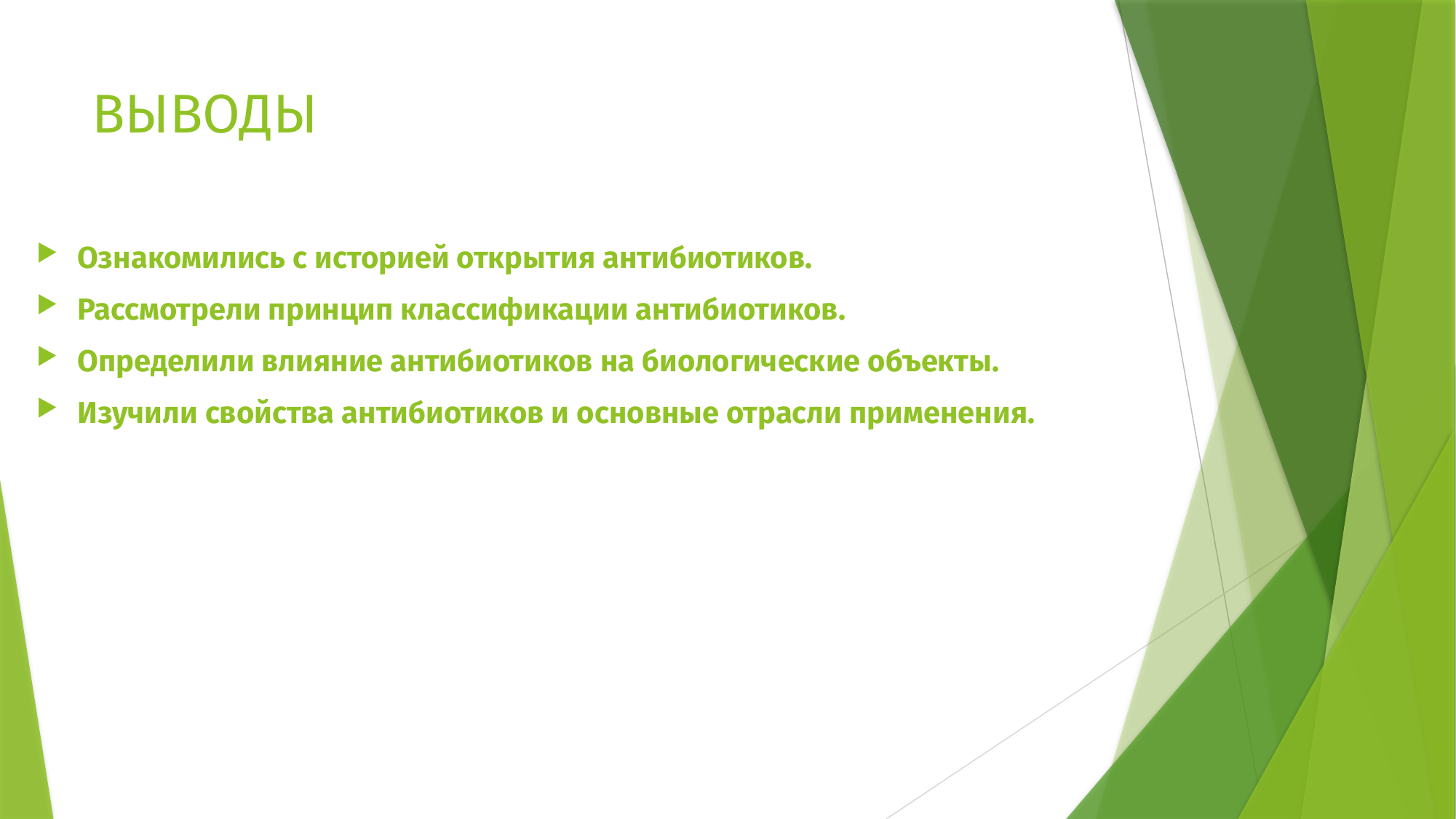

# ВЫВОДЫ
Ознакомились с историей открытия антибиотиков.
Рассмотрели принцип классификации антибиотиков.
Определили влияние антибиотиков на биологические объекты.
Изучили свойства антибиотиков и основные отрасли применения.